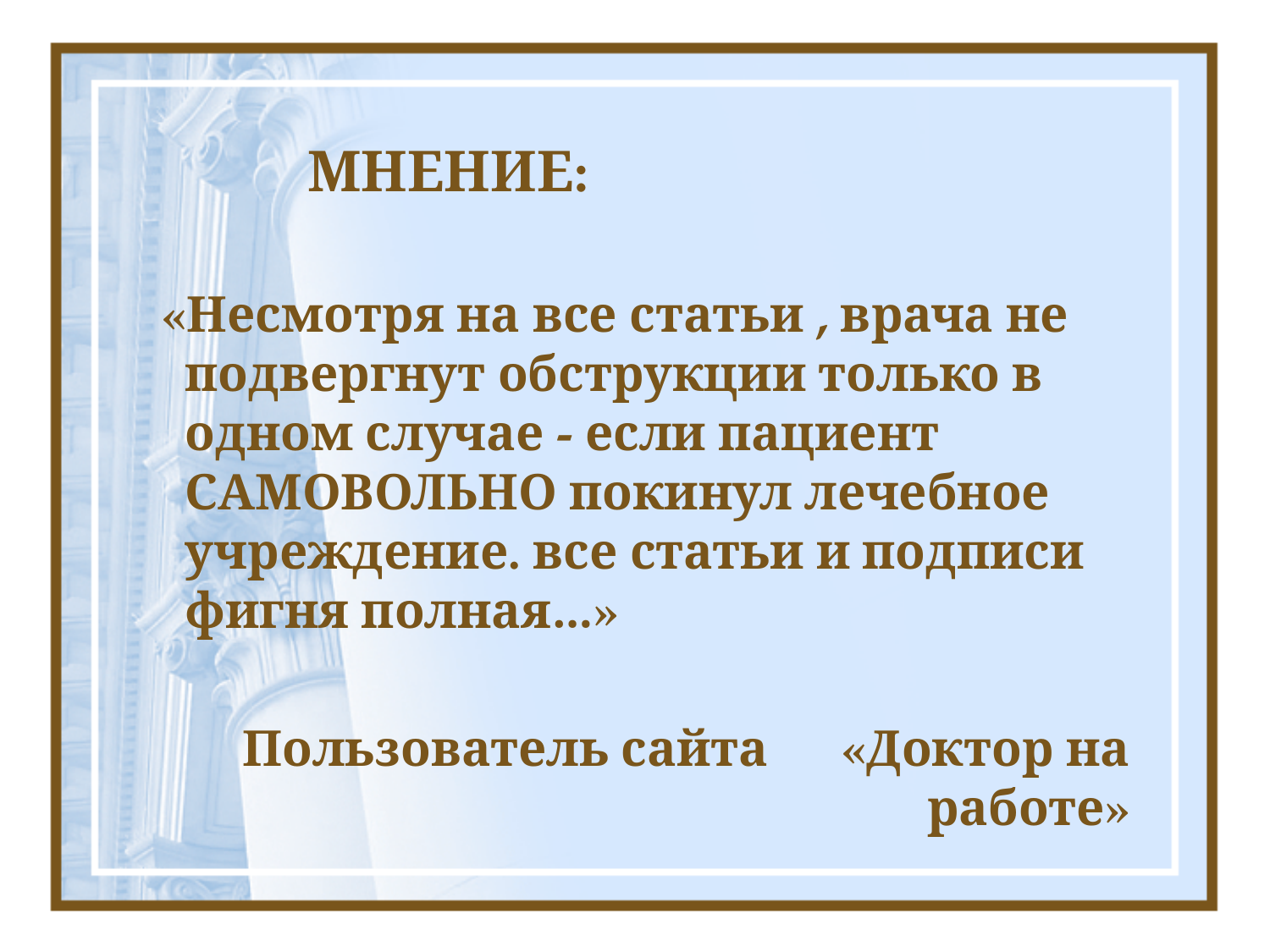

# МНЕНИЕ:
  «Несмотря на все статьи , врача не подвергнут обструкции только в одном случае - если пациент САМОВОЛЬНО покинул лечебное учреждение. все статьи и подписи фигня полная…»

Пользователь сайта      «Доктор на работе»